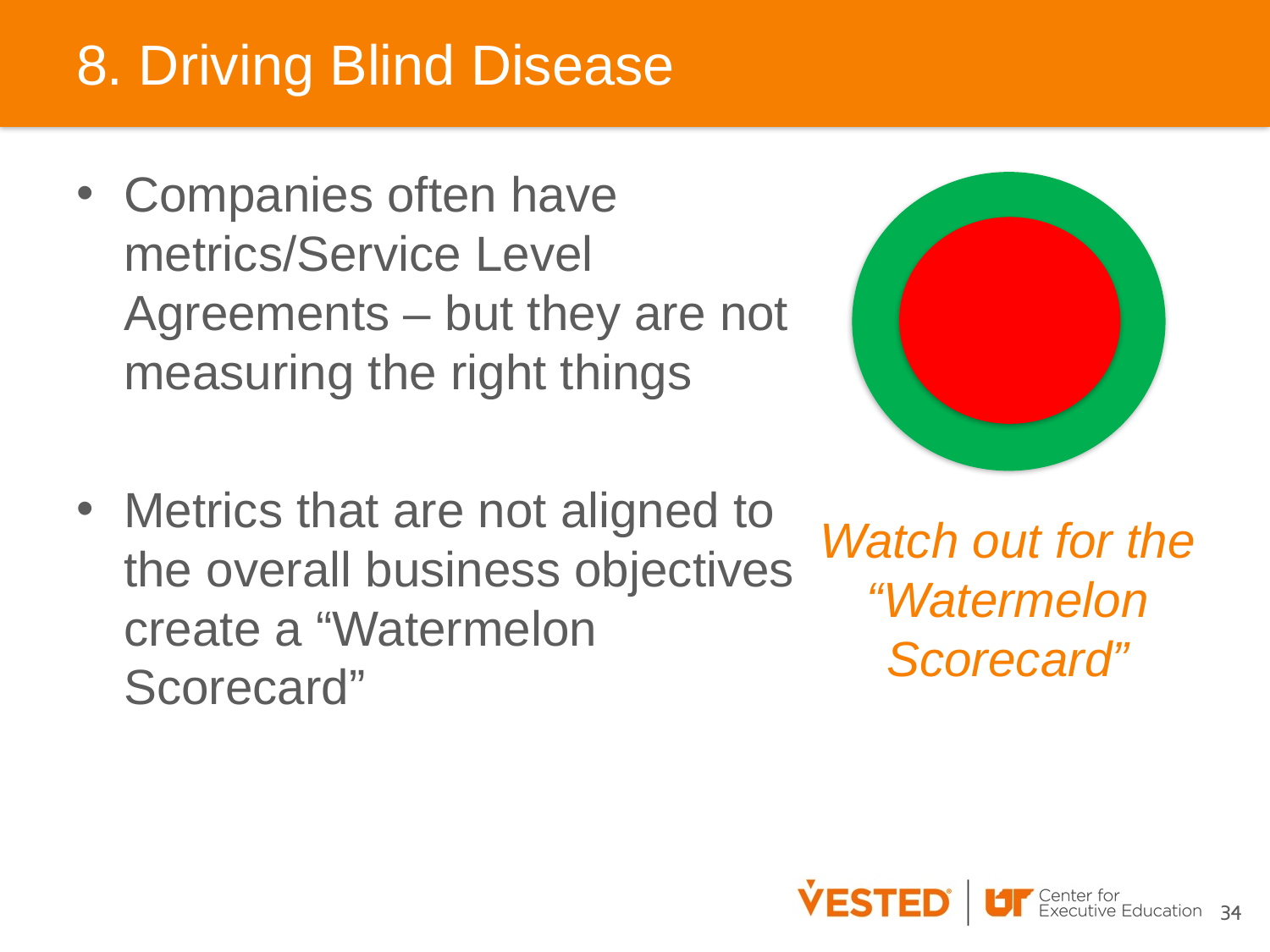

# 8. Driving Blind Disease
Companies often have metrics/Service Level Agreements – but they are not measuring the right things

Metrics that are not aligned to the overall business objectives create a “Watermelon Scorecard”

Watch out for the “Watermelon Scorecard”
34